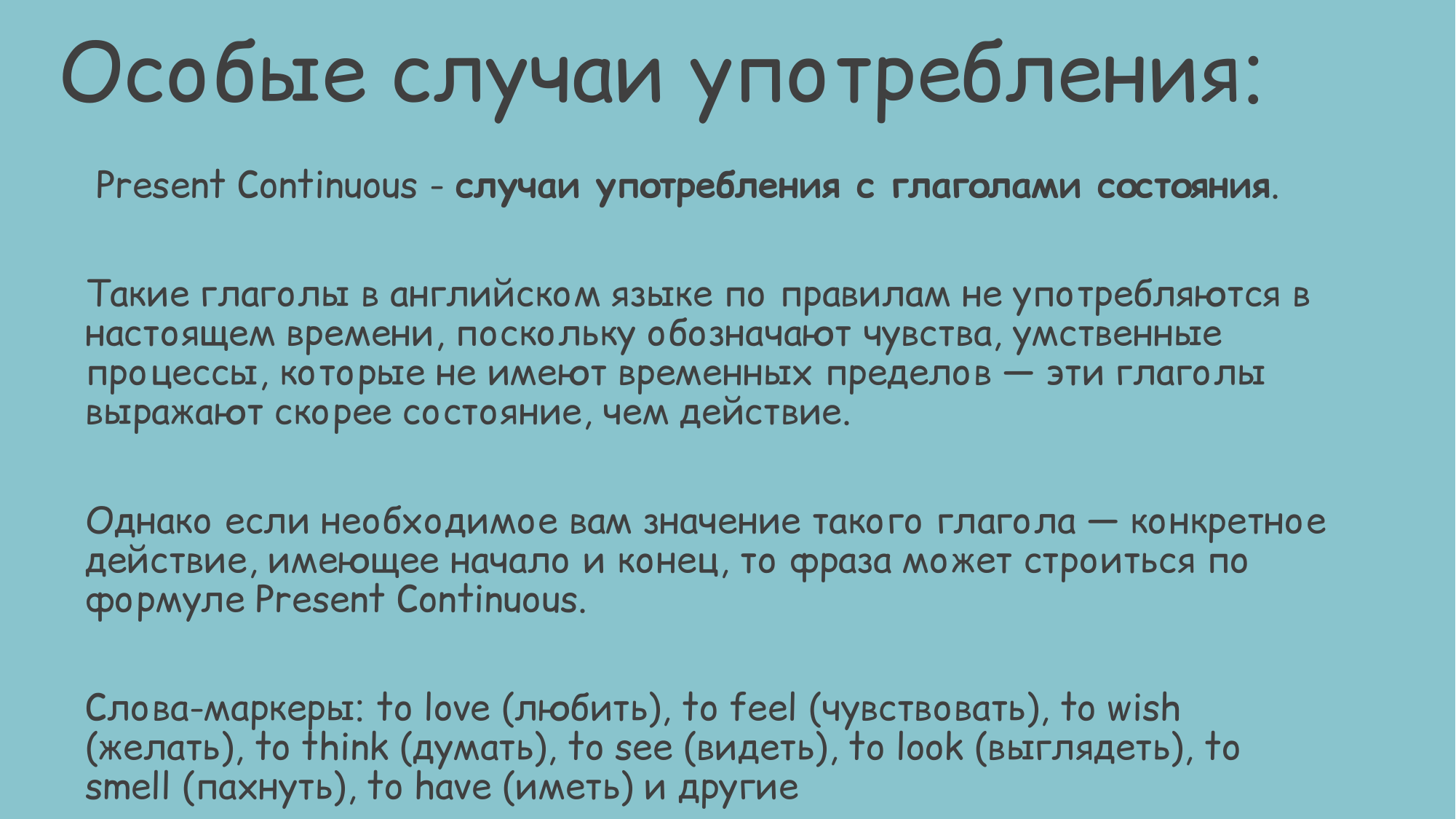

# Особые случаи употребления:
 Present Continuous - случаи употребления с глаголами состояния.

Такие глаголы в английском языке по правилам не употребляются в настоящем времени, поскольку обозначают чувства, умственные процессы, которые не имеют временных пределов — эти глаголы выражают скорее состояние, чем действие.

Однако если необходимое вам значение такого глагола — конкретное действие, имеющее начало и конец, то фраза может строиться по формуле Present Continuous.

Слова-маркеры: to love (любить), to feel (чувствовать), to wish (желать), to think (думать), to see (видеть), to look (выглядеть), to smell (пахнуть), to have (иметь) и другие